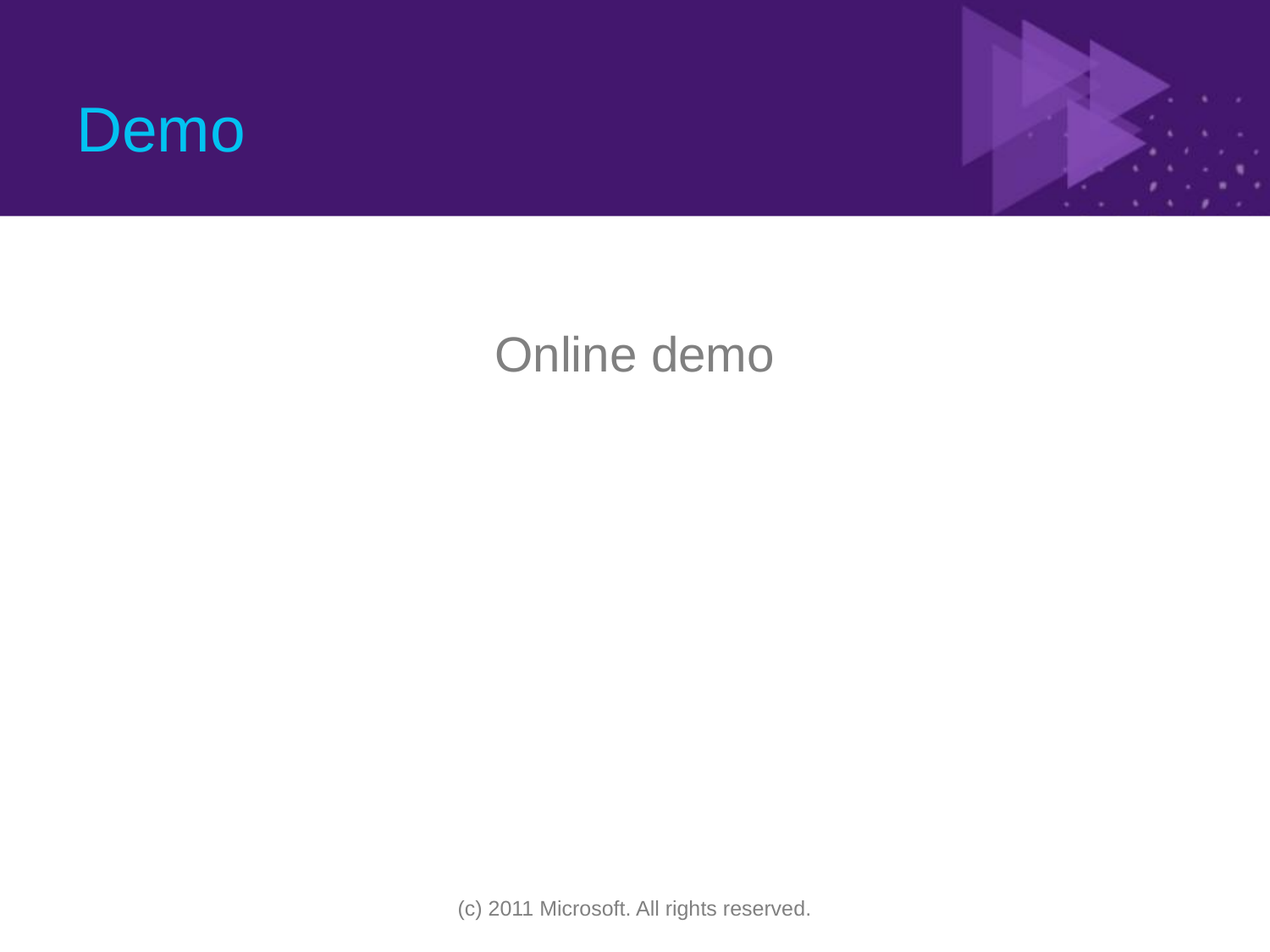

# Demo
Online demo
(c) 2011 Microsoft. All rights reserved.